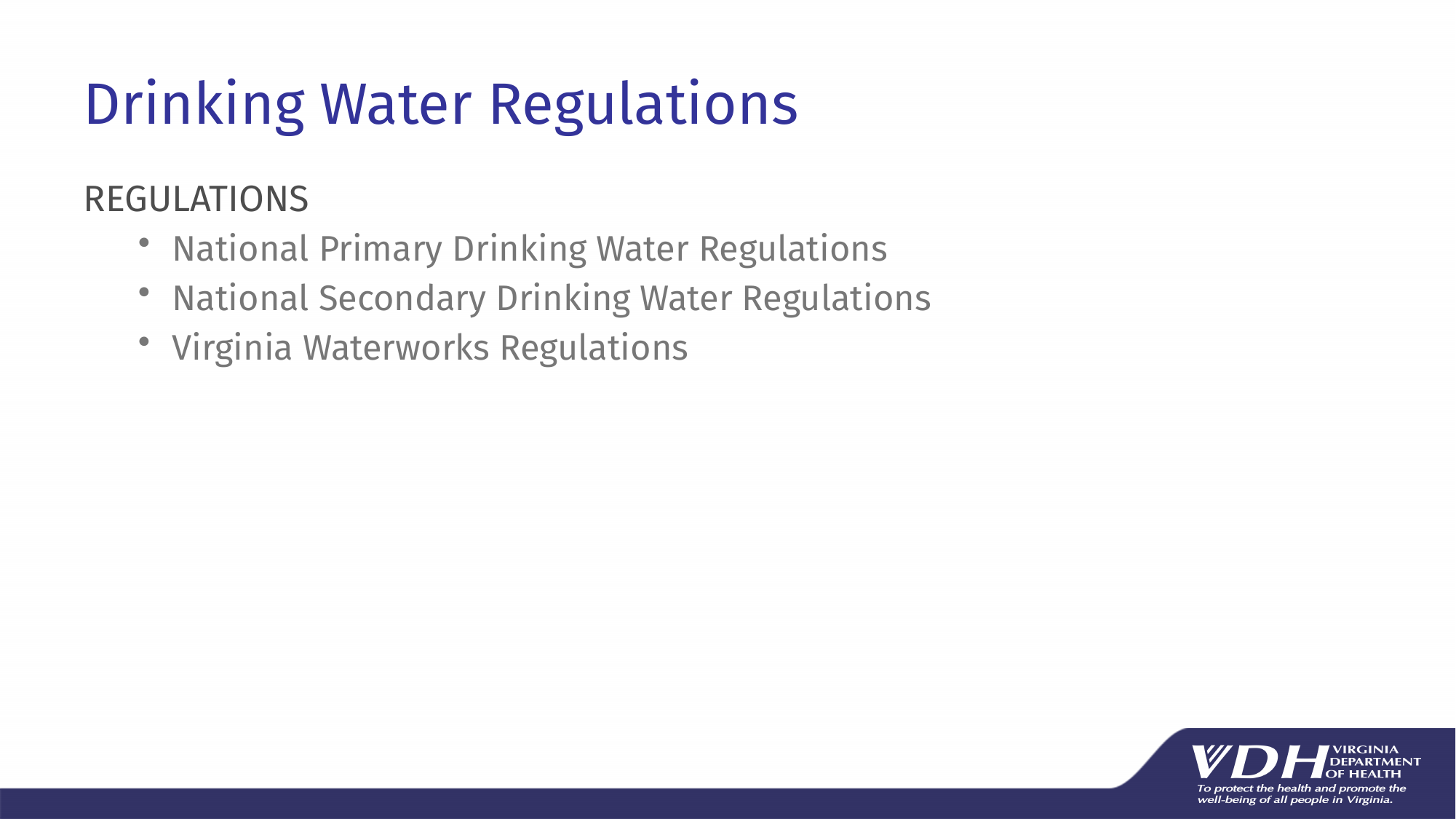

# Drinking Water Regulations
REGULATIONS
National Primary Drinking Water Regulations
National Secondary Drinking Water Regulations
Virginia Waterworks Regulations

6